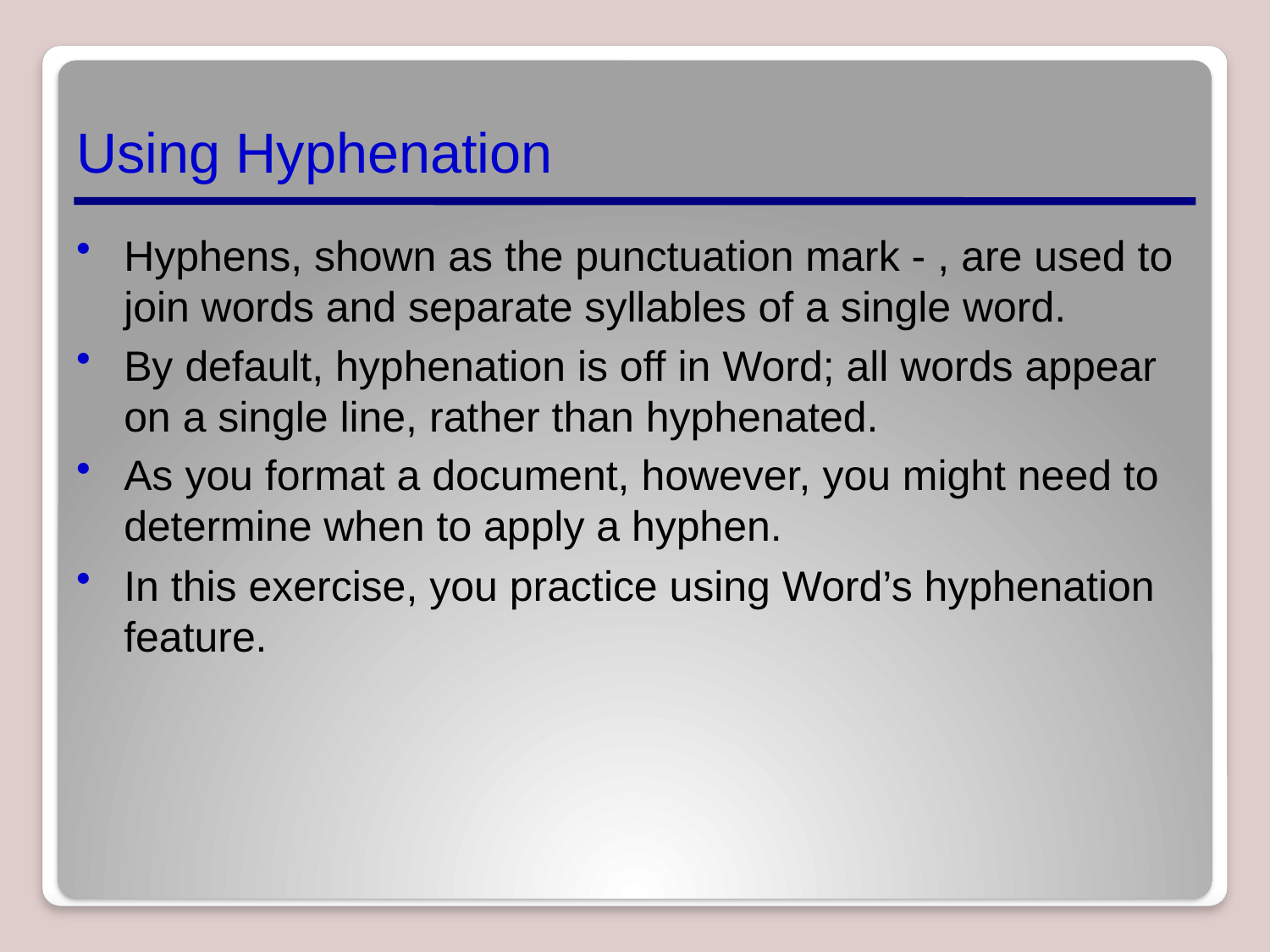

# Using Hyphenation
Hyphens, shown as the punctuation mark - , are used to join words and separate syllables of a single word.
By default, hyphenation is off in Word; all words appear on a single line, rather than hyphenated.
As you format a document, however, you might need to determine when to apply a hyphen.
In this exercise, you practice using Word’s hyphenation feature.